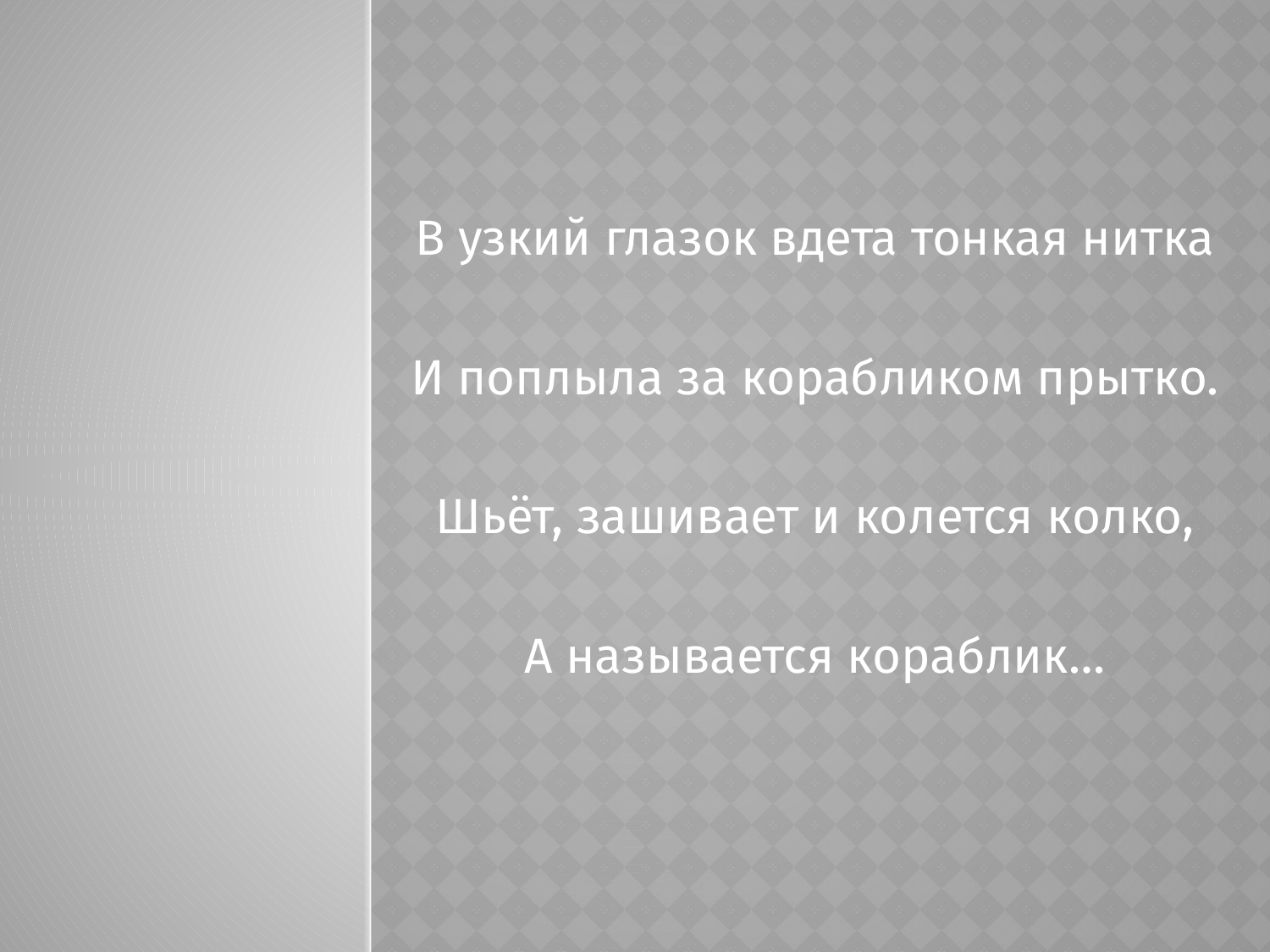

В узкий глазок вдета тонкая нитка

И поплыла за корабликом прытко.

Шьёт, зашивает и колется колко,

А называется кораблик…